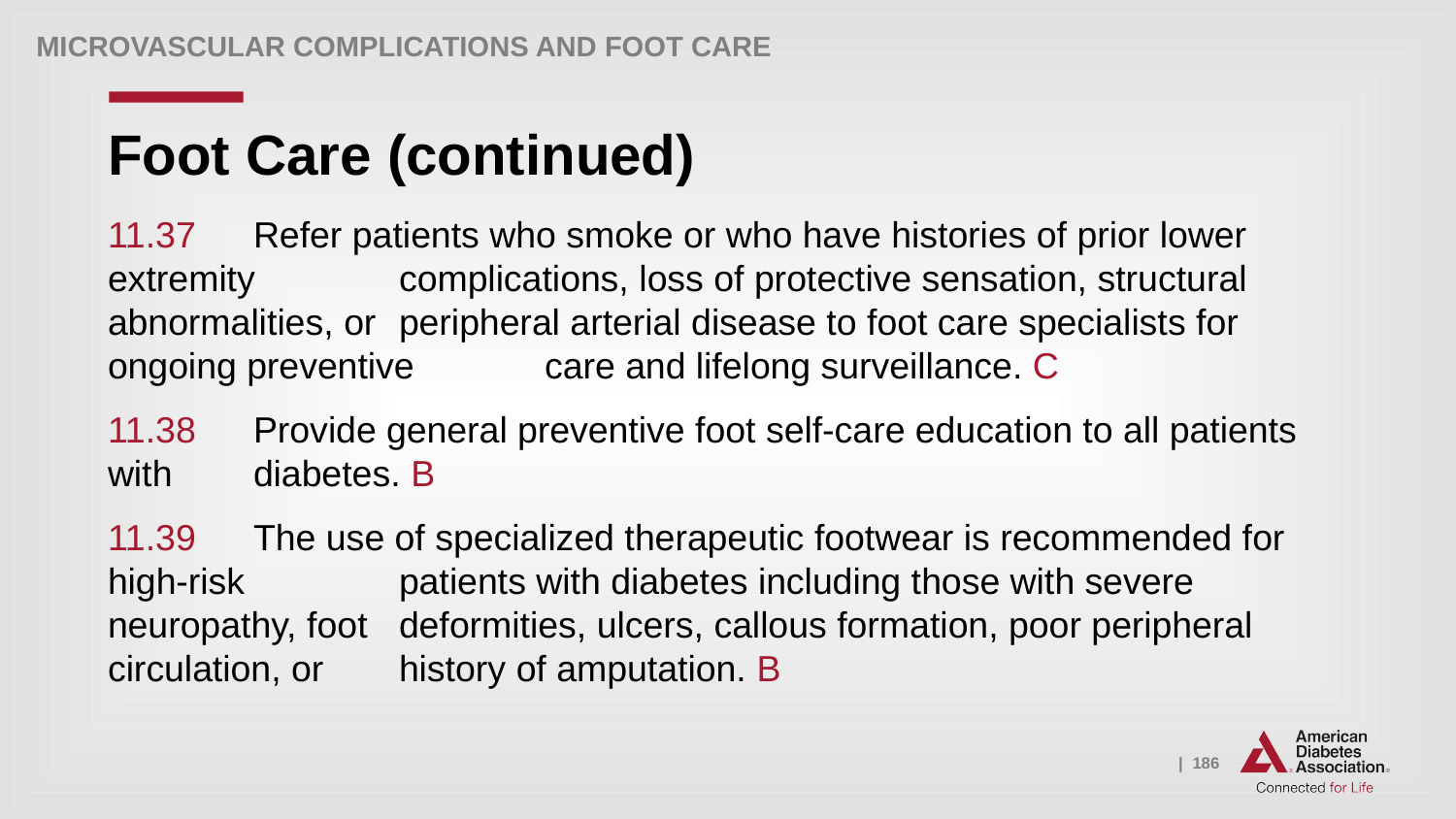

Microvascular Complications and Foot Care
# Foot Care (continued)
11.37 	Refer patients who smoke or who have histories of prior lower extremity 	complications, loss of protective sensation, structural abnormalities, or  	peripheral arterial disease to foot care specialists for ongoing preventive 	care and lifelong surveillance. C
11.38 	Provide general preventive foot self-care education to all patients with 	diabetes. B
11.39 	The use of specialized therapeutic footwear is recommended for high-risk 	patients with diabetes including those with severe neuropathy, foot 	deformities, ulcers, callous formation, poor peripheral circulation, or 	history of amputation. B